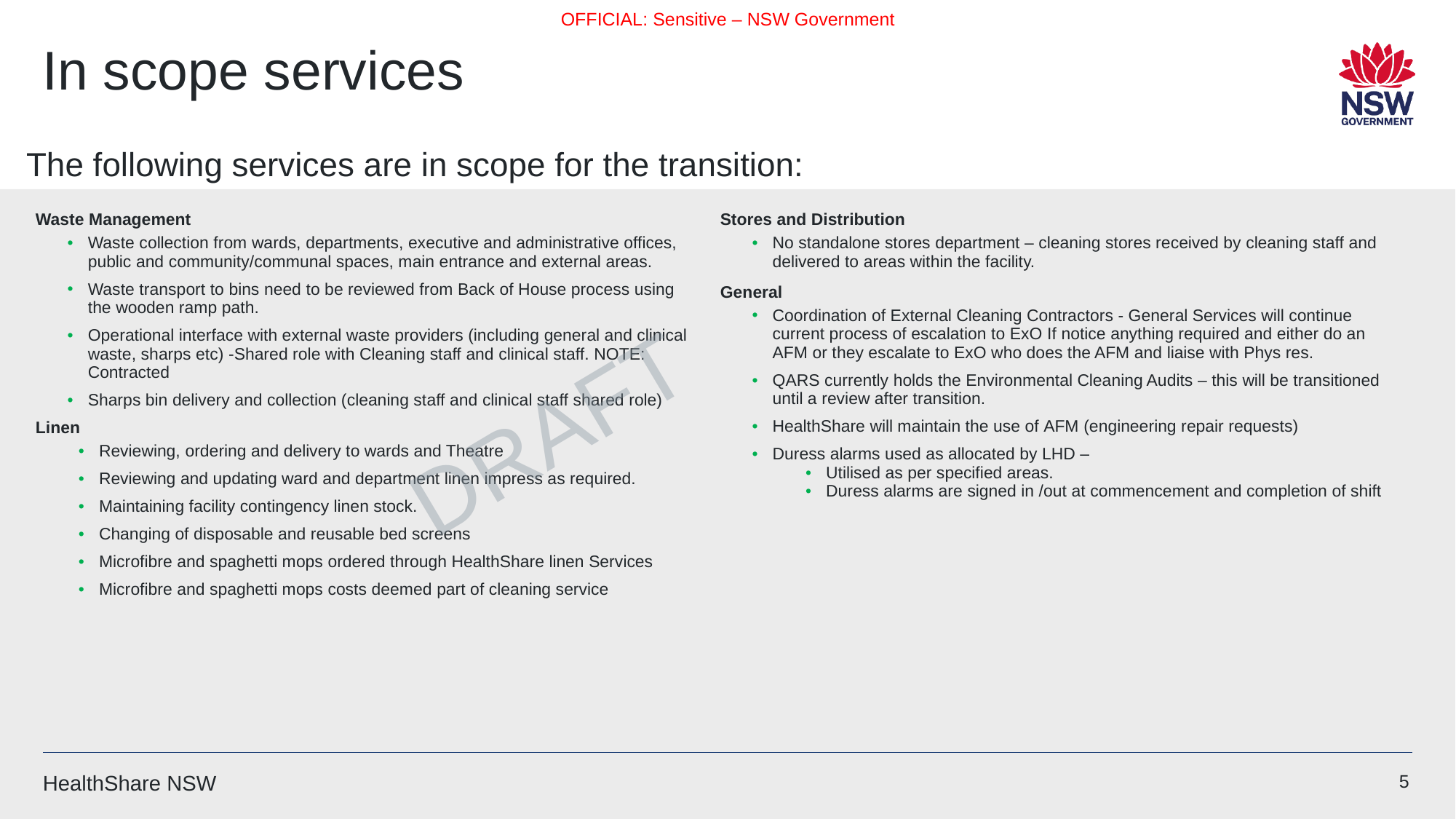

# In scope services
The following services are in scope for the transition:
| Waste Management Waste collection from wards, departments, executive and administrative offices, public and community/communal spaces, main entrance and external areas. Waste transport to bins need to be reviewed from Back of House process using the wooden ramp path. Operational interface with external waste providers (including general and clinical waste, sharps etc) -Shared role with Cleaning staff and clinical staff. NOTE: Contracted Sharps bin delivery and collection (cleaning staff and clinical staff shared role) Linen Reviewing, ordering and delivery to wards and Theatre Reviewing and updating ward and department linen impress as required. Maintaining facility contingency linen stock. Changing of disposable and reusable bed screens Microfibre and spaghetti mops ordered through HealthShare linen Services Microfibre and spaghetti mops costs deemed part of cleaning service | Stores and Distribution No standalone stores department – cleaning stores received by cleaning staff and delivered to areas within the facility. General Coordination of External Cleaning Contractors - General Services will continue current process of escalation to ExO If notice anything required and either do an AFM or they escalate to ExO who does the AFM and liaise with Phys res. QARS currently holds the Environmental Cleaning Audits – this will be transitioned until a review after transition. HealthShare will maintain the use of AFM (engineering repair requests) Duress alarms used as allocated by LHD – Utilised as per specified areas. Duress alarms are signed in /out at commencement and completion of shift |
| --- | --- |
DRAFT
HealthShare NSW
5